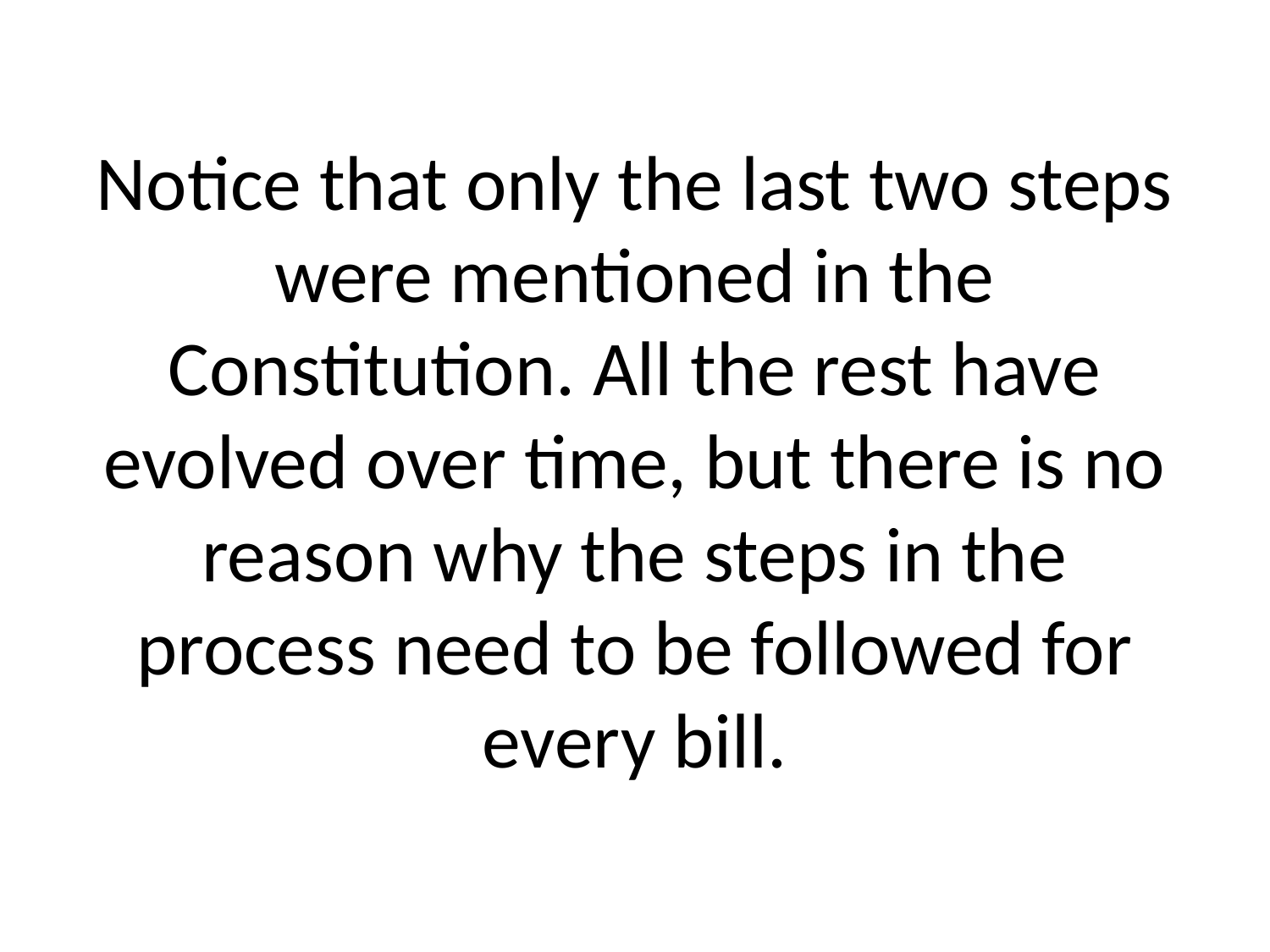

# Notice that only the last two steps were mentioned in the Constitution. All the rest have evolved over time, but there is no reason why the steps in the process need to be followed for every bill.